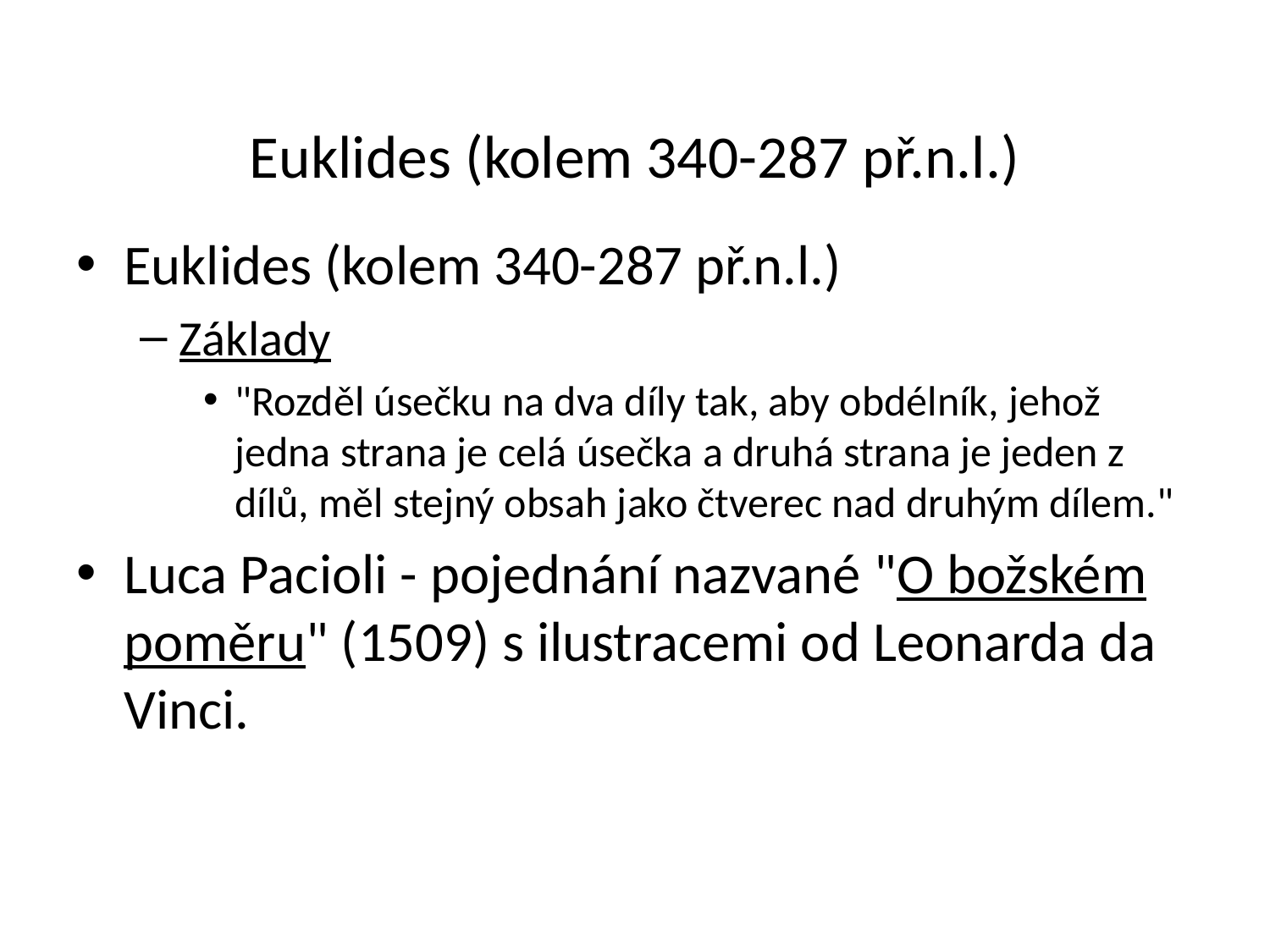

# Euklides (kolem 340-287 př.n.l.)
Euklides (kolem 340-287 př.n.l.)
Základy
"Rozděl úsečku na dva díly tak, aby obdélník, jehož jedna strana je celá úsečka a druhá strana je jeden z dílů, měl stejný obsah jako čtverec nad druhým dílem."
Luca Pacioli - pojednání nazvané "O božském poměru" (1509) s ilustracemi od Leonarda da Vinci.